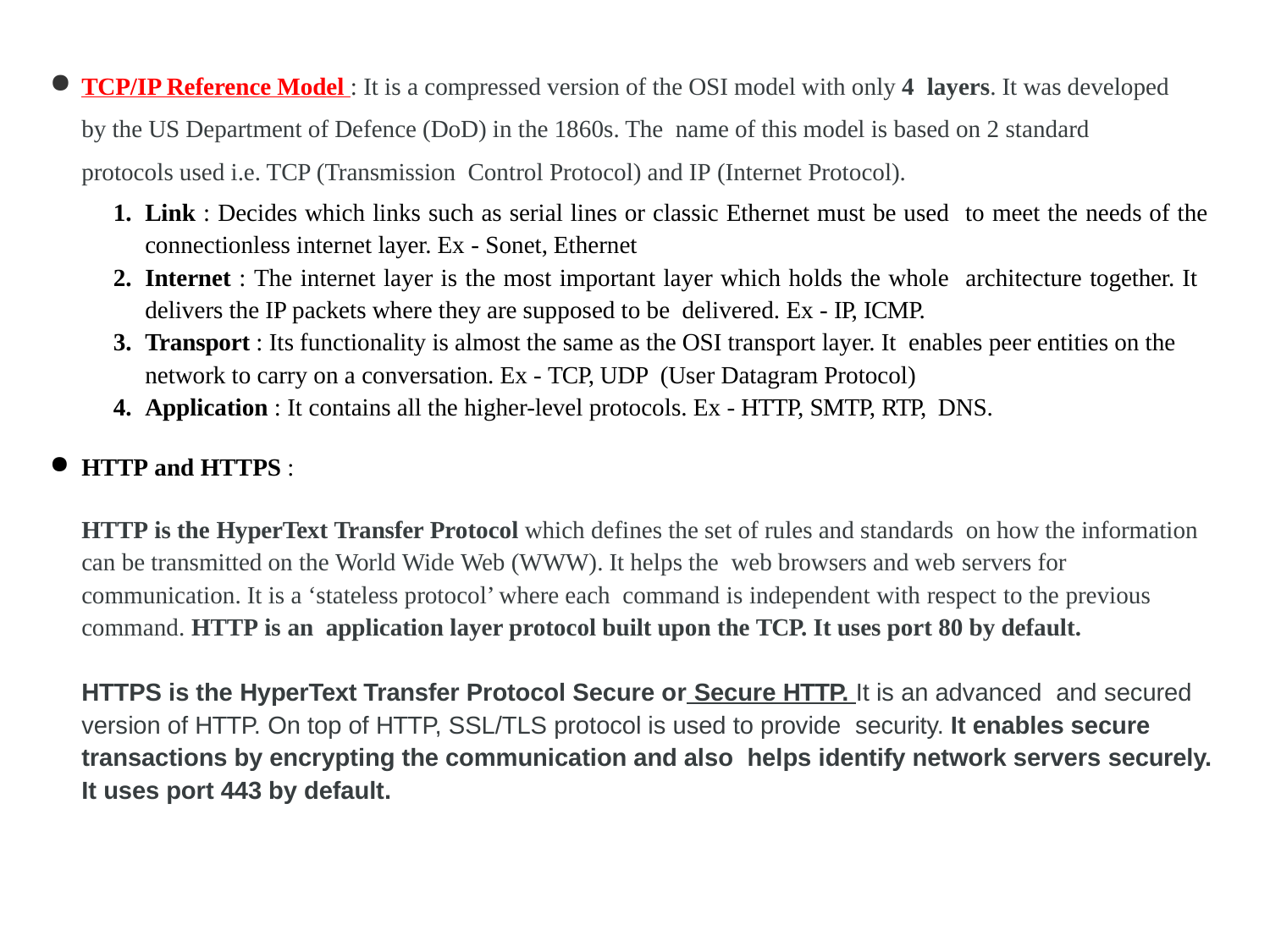

TCP/IP Reference Model : It is a compressed version of the OSI model with only 4  layers. It was developed by the US Department of Defence (DoD) in the 1860s. The  name of this model is based on 2 standard protocols used i.e. TCP (Transmission  Control Protocol) and IP (Internet Protocol).
Link : Decides which links such as serial lines or classic Ethernet must be used  to meet the needs of the connectionless internet layer. Ex - Sonet, Ethernet
Internet : The internet layer is the most important layer which holds the whole  architecture together. It delivers the IP packets where they are supposed to be  delivered. Ex - IP, ICMP.
Transport : Its functionality is almost the same as the OSI transport layer. It  enables peer entities on the network to carry on a conversation. Ex - TCP, UDP  (User Datagram Protocol)
Application : It contains all the higher-level protocols. Ex - HTTP, SMTP, RTP,  DNS.

HTTP and HTTPS :

HTTP is the HyperText Transfer Protocol which defines the set of rules and standards  on how the information can be transmitted on the World Wide Web (WWW). It helps the  web browsers and web servers for communication. It is a ‘stateless protocol’ where each  command is independent with respect to the previous command. HTTP is an  application layer protocol built upon the TCP. It uses port 80 by default.

HTTPS is the HyperText Transfer Protocol Secure or Secure HTTP. It is an advanced  and secured version of HTTP. On top of HTTP, SSL/TLS protocol is used to provide  security. It enables secure transactions by encrypting the communication and also  helps identify network servers securely. It uses port 443 by default.